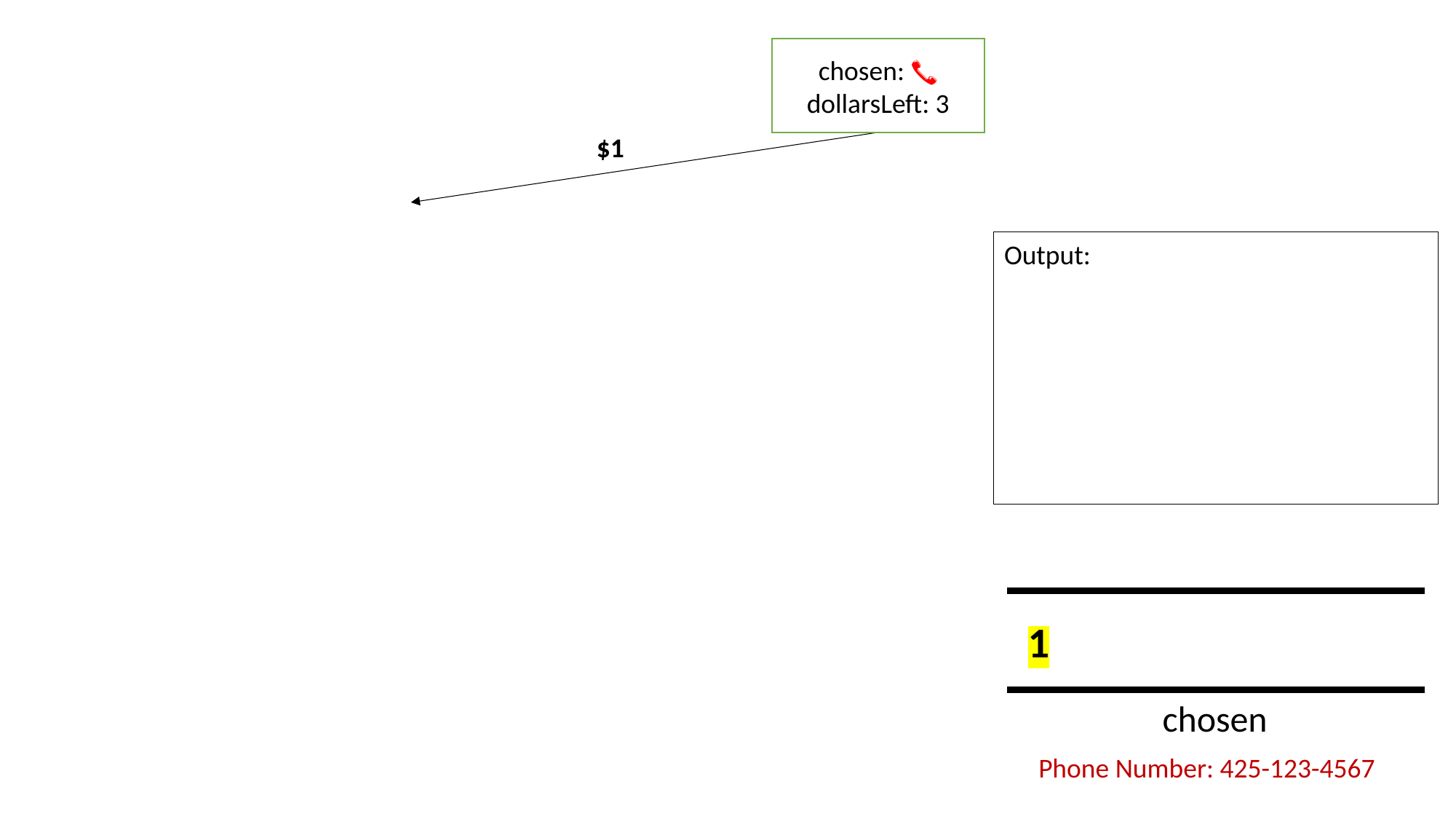

chosen: 📞
dollarsLeft: 3
$1
Output:

1

chosen
Phone Number: 425-123-4567